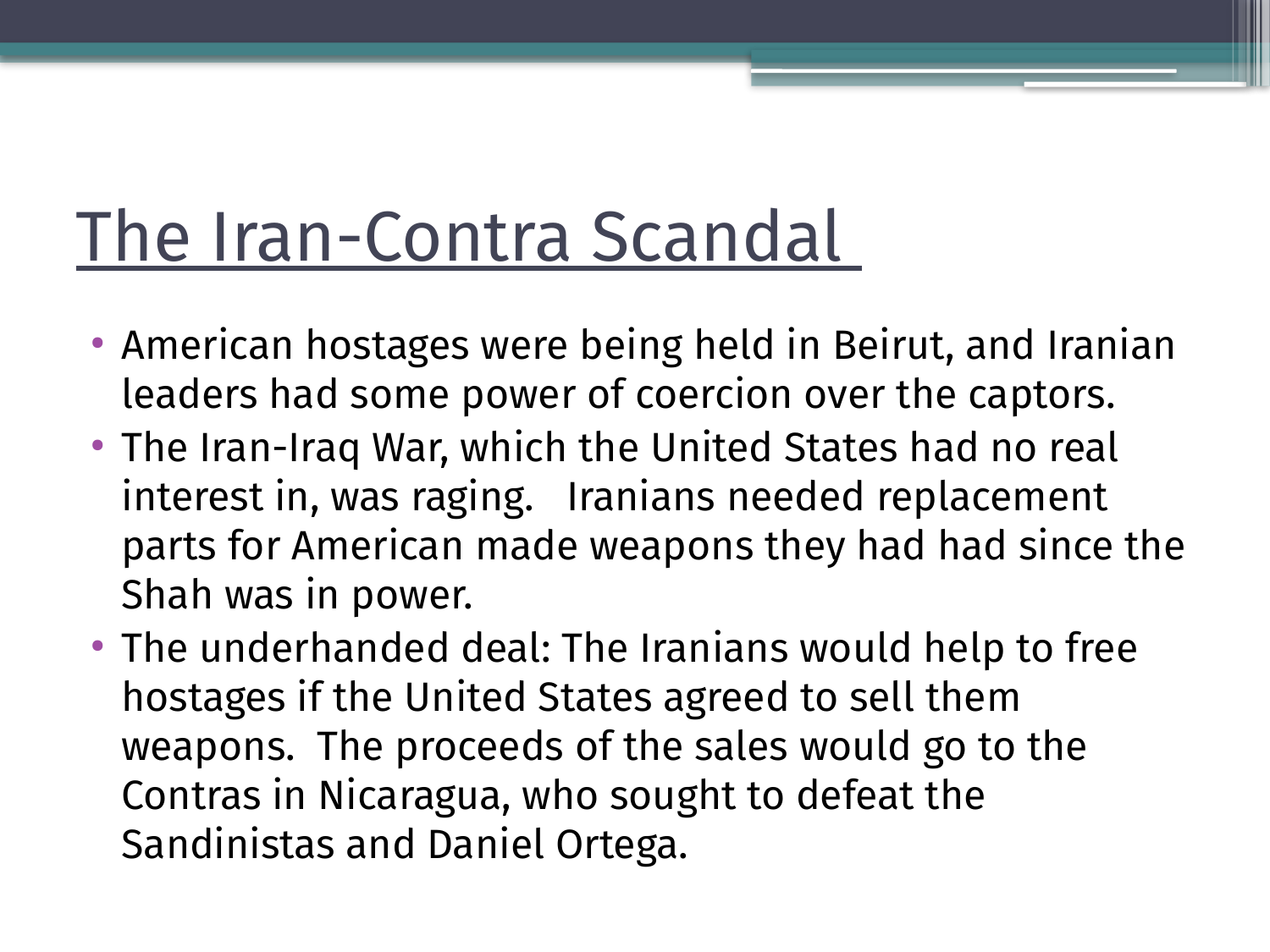

# The Iran-Contra Scandal
American hostages were being held in Beirut, and Iranian leaders had some power of coercion over the captors.
The Iran-Iraq War, which the United States had no real interest in, was raging.   Iranians needed replacement parts for American made weapons they had had since the Shah was in power.
The underhanded deal: The Iranians would help to free hostages if the United States agreed to sell them weapons.  The proceeds of the sales would go to the Contras in Nicaragua, who sought to defeat the Sandinistas and Daniel Ortega.